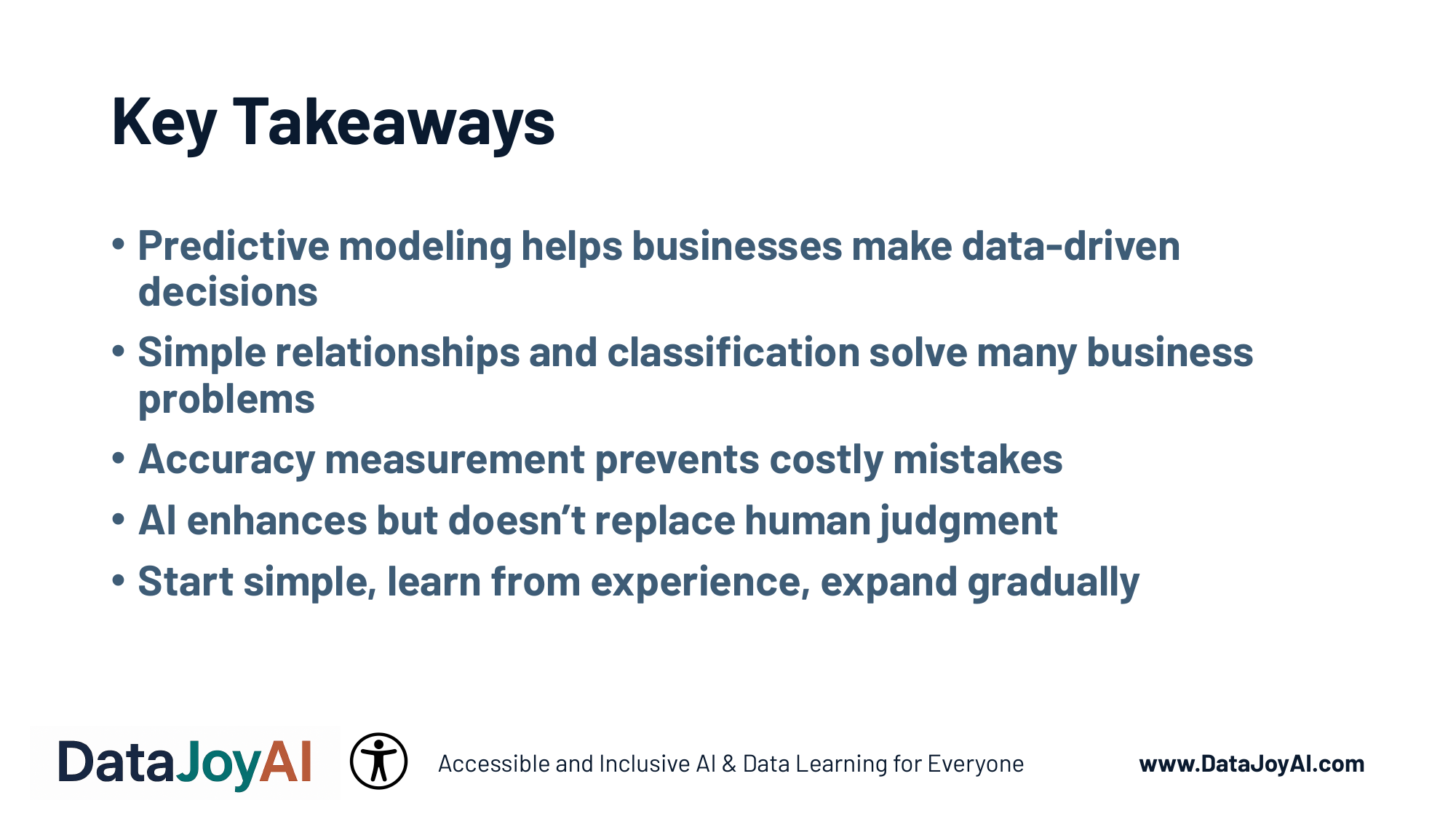

# Key Takeaways
Predictive modeling helps businesses make data-driven decisions
Simple relationships and classification solve many business problems
Accuracy measurement prevents costly mistakes
AI enhances but doesn’t replace human judgment
Start simple, learn from experience, expand gradually